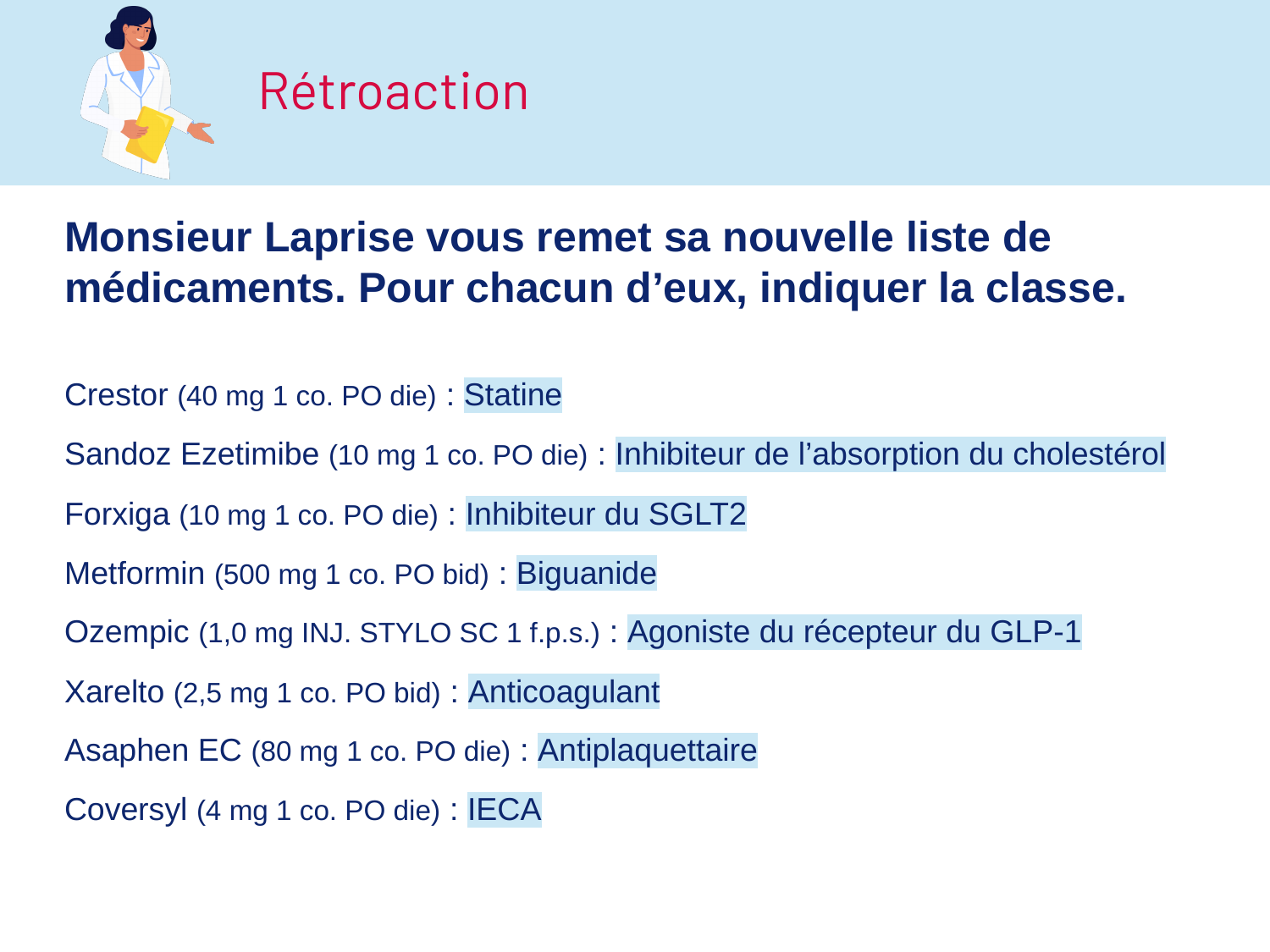

Monsieur Laprise vous remet sa nouvelle liste de médicaments. Pour chacun d’eux, indiquer la classe.

Crestor (40 mg 1 co. PO die) : Statine
Sandoz Ezetimibe (10 mg 1 co. PO die) : Inhibiteur de l’absorption du cholestérol
Forxiga (10 mg 1 co. PO die) : Inhibiteur du SGLT2
Metformin (500 mg 1 co. PO bid) : Biguanide
Ozempic (1,0 mg INJ. STYLO SC 1 f.p.s.) : Agoniste du récepteur du GLP-1
Xarelto (2,5 mg 1 co. PO bid) : Anticoagulant
Asaphen EC (80 mg 1 co. PO die) : Antiplaquettaire
Coversyl (4 mg 1 co. PO die) : IECA